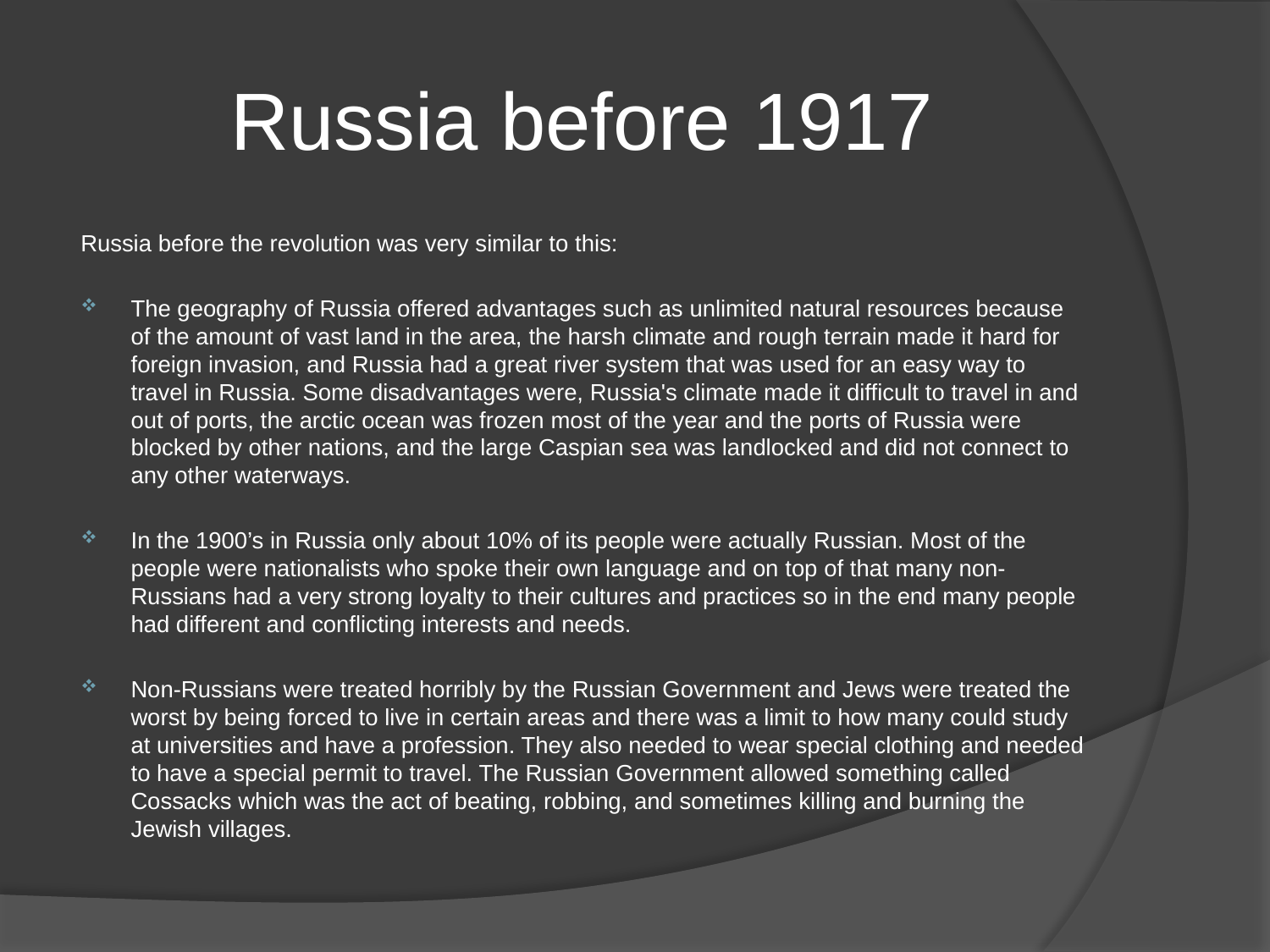

# Russia before 1917
Russia before the revolution was very similar to this:

The geography of Russia offered advantages such as unlimited natural resources because of the amount of vast land in the area, the harsh climate and rough terrain made it hard for foreign invasion, and Russia had a great river system that was used for an easy way to travel in Russia. Some disadvantages were, Russia's climate made it difficult to travel in and out of ports, the arctic ocean was frozen most of the year and the ports of Russia were blocked by other nations, and the large Caspian sea was landlocked and did not connect to any other waterways.

In the 1900’s in Russia only about 10% of its people were actually Russian. Most of the people were nationalists who spoke their own language and on top of that many non-Russians had a very strong loyalty to their cultures and practices so in the end many people had different and conflicting interests and needs.

Non-Russians were treated horribly by the Russian Government and Jews were treated the worst by being forced to live in certain areas and there was a limit to how many could study at universities and have a profession. They also needed to wear special clothing and needed to have a special permit to travel. The Russian Government allowed something called Cossacks which was the act of beating, robbing, and sometimes killing and burning the Jewish villages.